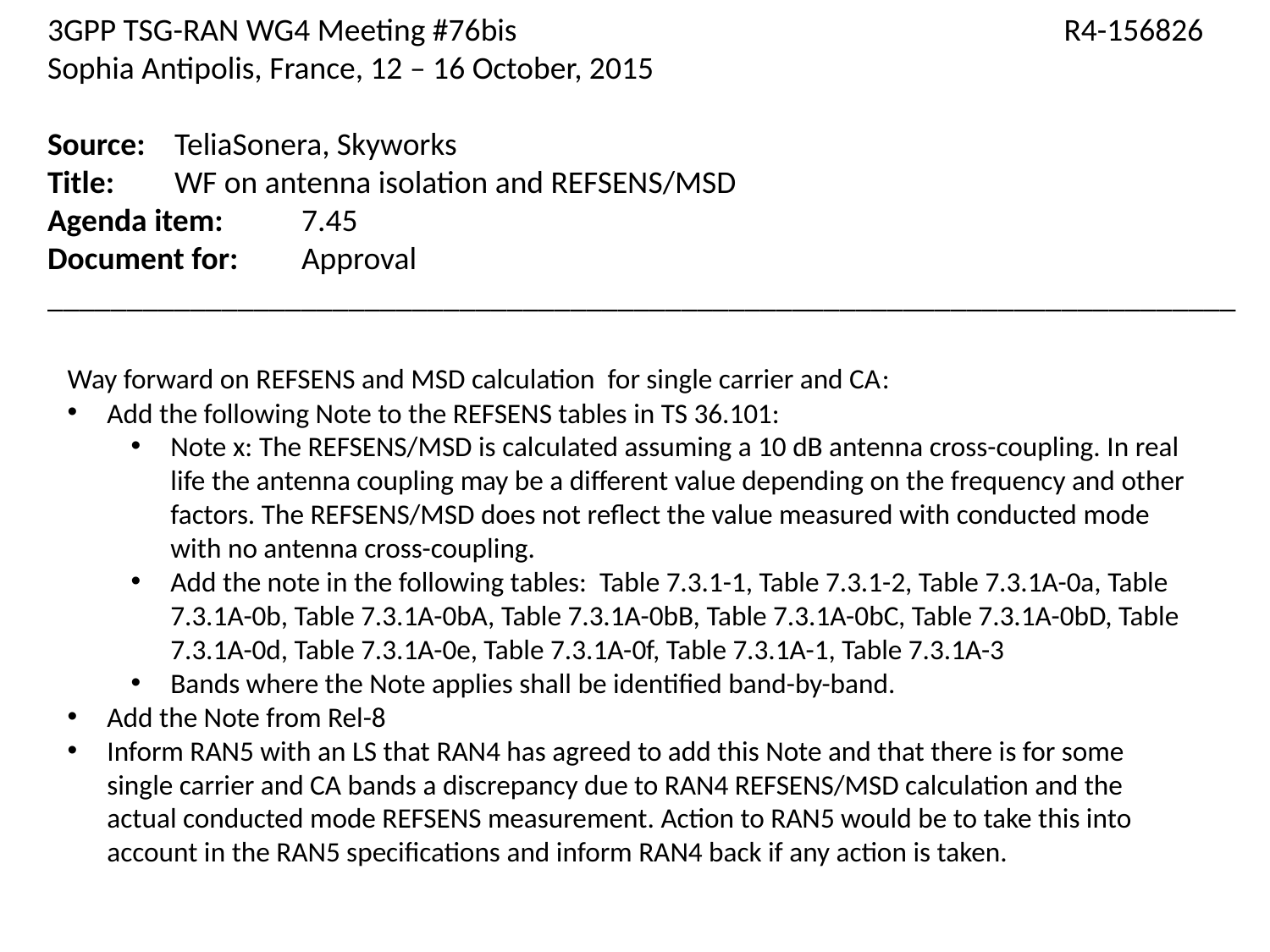

3GPP TSG-RAN WG4 Meeting #76bis                      	                                                     R4-156826
Sophia Antipolis, France, 12 – 16 October, 2015

Source:	TeliaSonera, Skyworks
Title:	WF on antenna isolation and REFSENS/MSD
Agenda item:	7.45
Document for:	Approval
___________________________________________________________________________
Way forward on REFSENS and MSD calculation  for single carrier and CA:
Add the following Note to the REFSENS tables in TS 36.101:
Note x: The REFSENS/MSD is calculated assuming a 10 dB antenna cross-coupling. In real life the antenna coupling may be a different value depending on the frequency and other factors. The REFSENS/MSD does not reflect the value measured with conducted mode with no antenna cross-coupling.
Add the note in the following tables:  Table 7.3.1-1, Table 7.3.1-2, Table 7.3.1A-0a, Table 7.3.1A-0b, Table 7.3.1A-0bA, Table 7.3.1A-0bB, Table 7.3.1A-0bC, Table 7.3.1A-0bD, Table 7.3.1A-0d, Table 7.3.1A-0e, Table 7.3.1A-0f, Table 7.3.1A-1, Table 7.3.1A-3
Bands where the Note applies shall be identified band-by-band.
Add the Note from Rel-8
Inform RAN5 with an LS that RAN4 has agreed to add this Note and that there is for some single carrier and CA bands a discrepancy due to RAN4 REFSENS/MSD calculation and the actual conducted mode REFSENS measurement. Action to RAN5 would be to take this into account in the RAN5 specifications and inform RAN4 back if any action is taken.